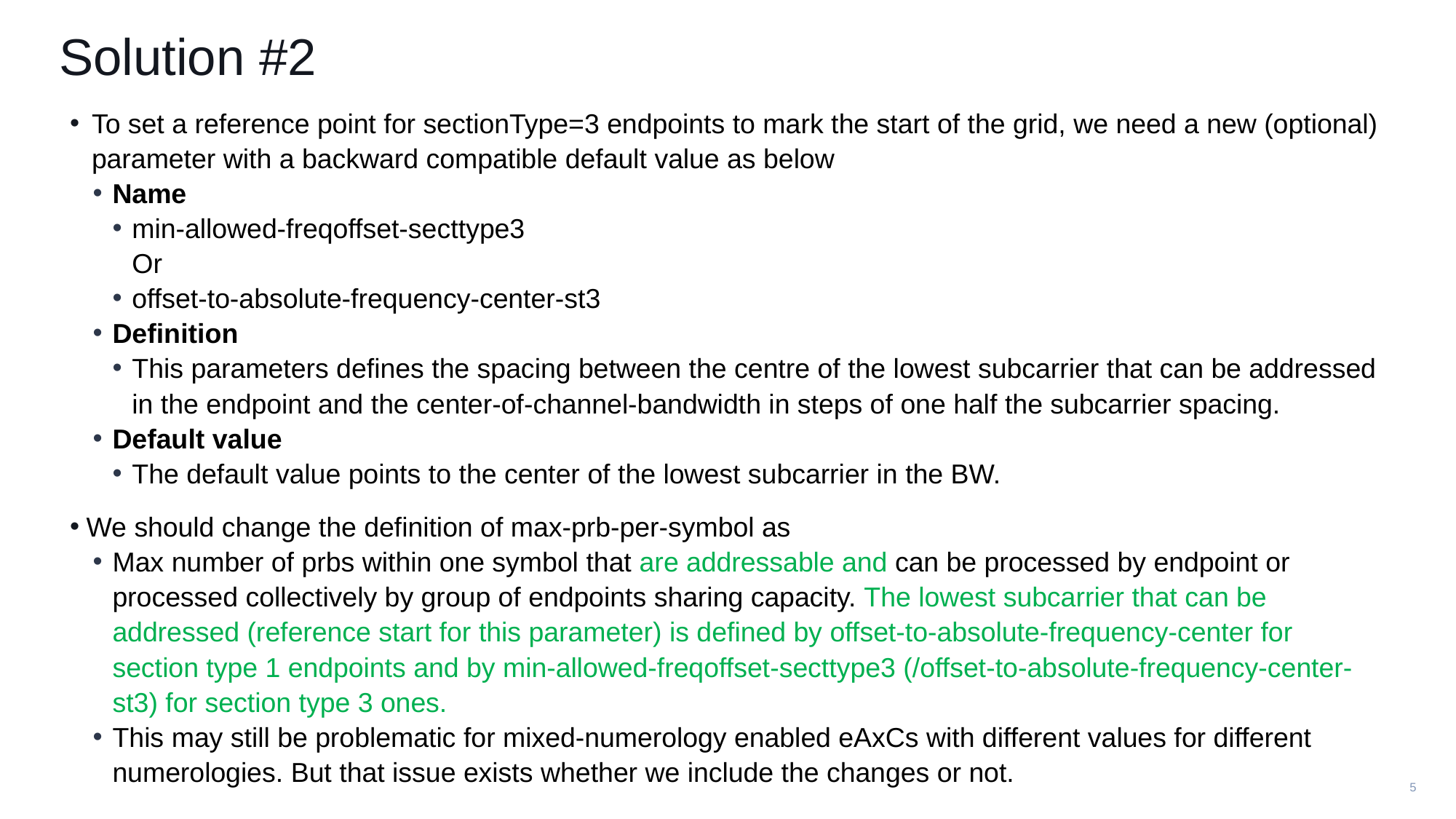

# Solution #2
To set a reference point for sectionType=3 endpoints to mark the start of the grid, we need a new (optional) parameter with a backward compatible default value as below
Name
min-allowed-freqoffset-secttype3
Or
offset-to-absolute-frequency-center-st3
Definition
This parameters defines the spacing between the centre of the lowest subcarrier that can be addressed in the endpoint and the center-of-channel-bandwidth in steps of one half the subcarrier spacing.
Default value
The default value points to the center of the lowest subcarrier in the BW.
We should change the definition of max-prb-per-symbol as
Max number of prbs within one symbol that are addressable and can be processed by endpoint or processed collectively by group of endpoints sharing capacity. The lowest subcarrier that can be addressed (reference start for this parameter) is defined by offset-to-absolute-frequency-center for section type 1 endpoints and by min-allowed-freqoffset-secttype3 (/offset-to-absolute-frequency-center-st3) for section type 3 ones.
This may still be problematic for mixed-numerology enabled eAxCs with different values for different numerologies. But that issue exists whether we include the changes or not.